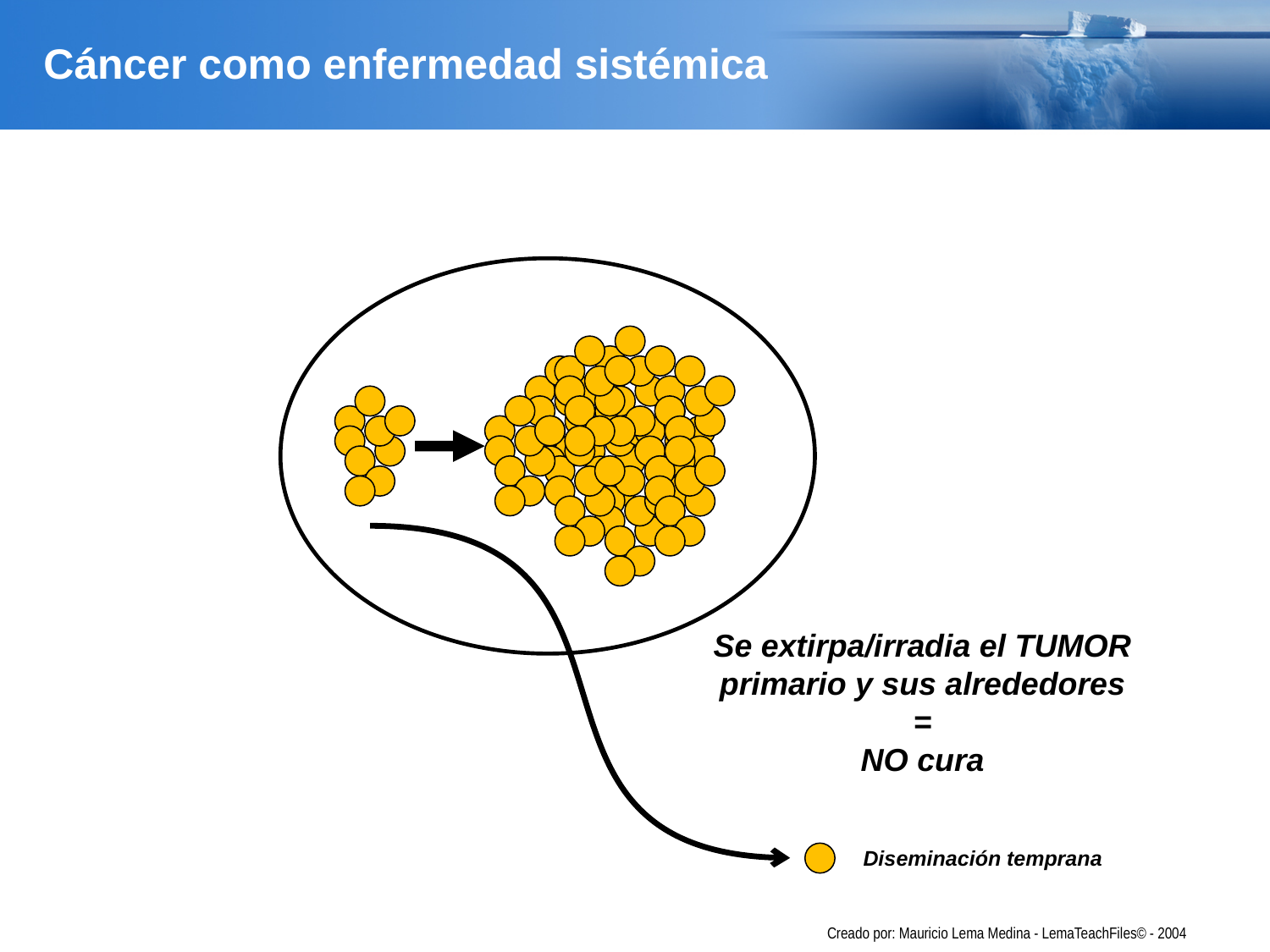

# Cáncer como enfermedad sistémica

Se extirpa/irradia el TUMOR primario y sus alrededores
=
NO cura
Diseminación temprana

Creado por: Mauricio Lema Medina - LemaTeachFiles© - 2004